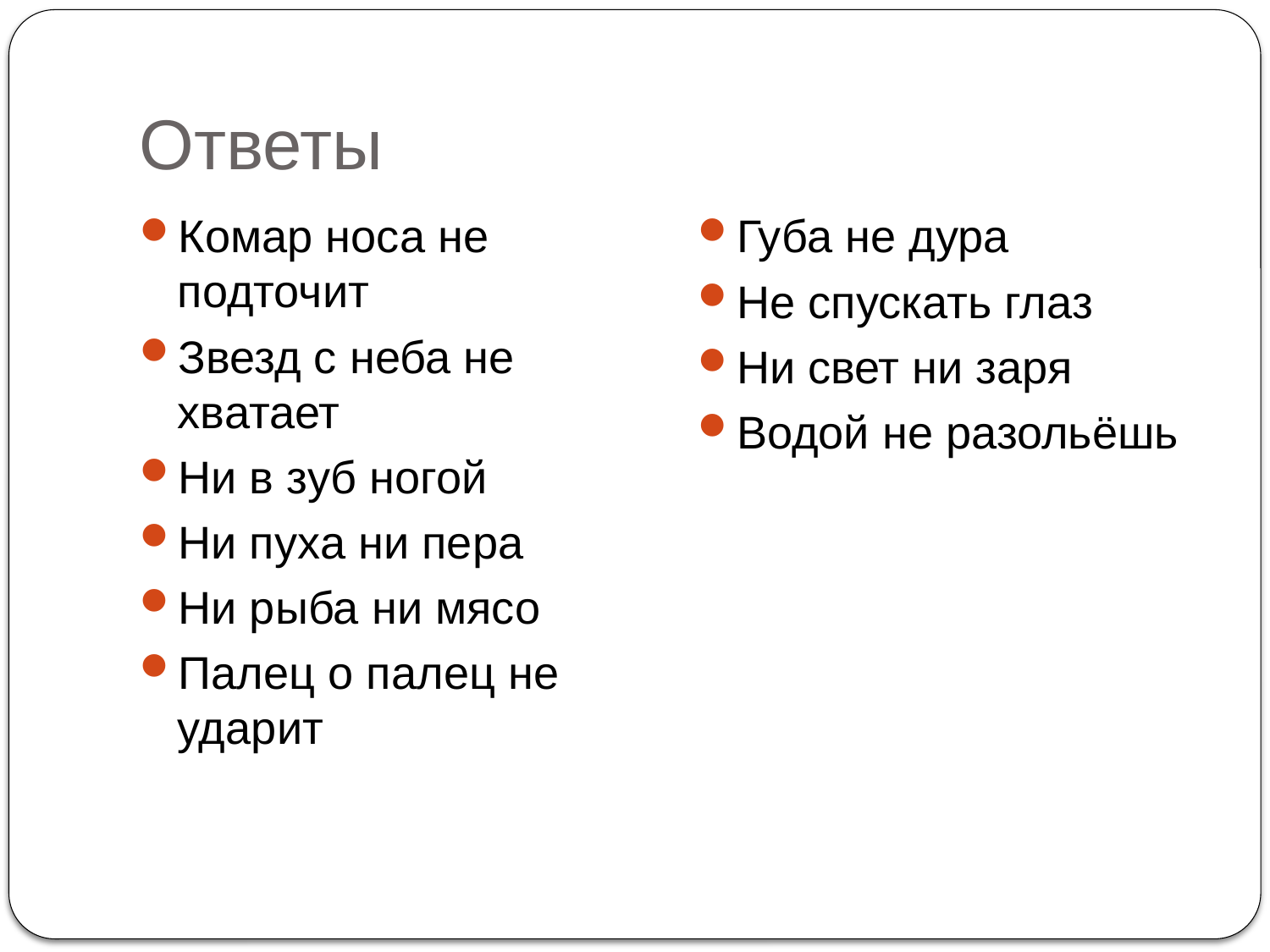

# Ответы
Комар носа не подточит
Звезд с неба не хватает
Ни в зуб ногой
Ни пуха ни пера
Ни рыба ни мясо
Палец о палец не ударит

Губа не дура
Не спускать глаз
Ни свет ни заря
Водой не разольёшь